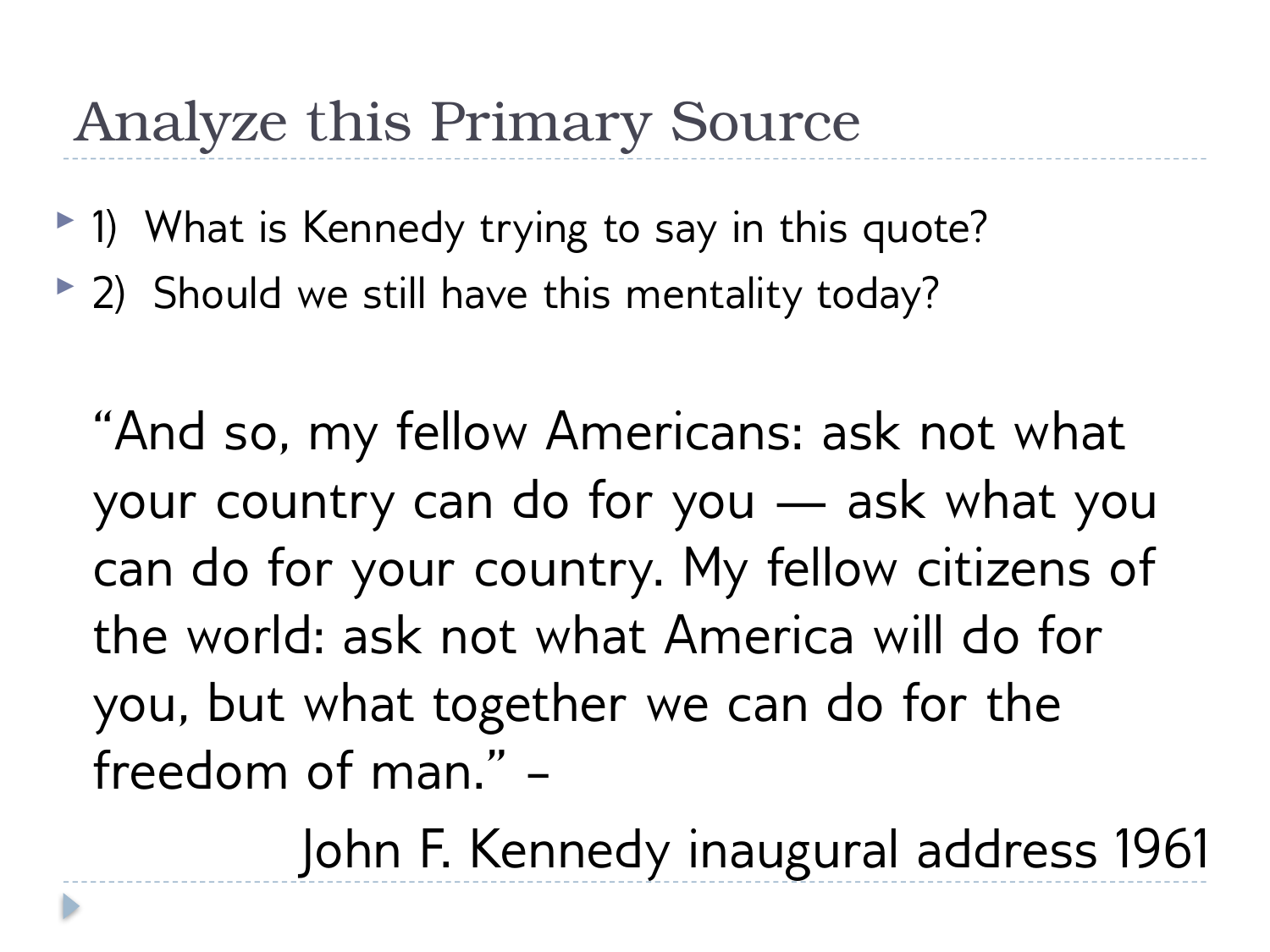

# Analyze this Primary Source
1)  What is Kennedy trying to say in this quote?
2)  Should we still have this mentality today?

	“And so, my fellow Americans: ask not what your country can do for you — ask what you can do for your country. My fellow citizens of the world: ask not what America will do for you, but what together we can do for the freedom of man.” –
John F. Kennedy inaugural address 1961